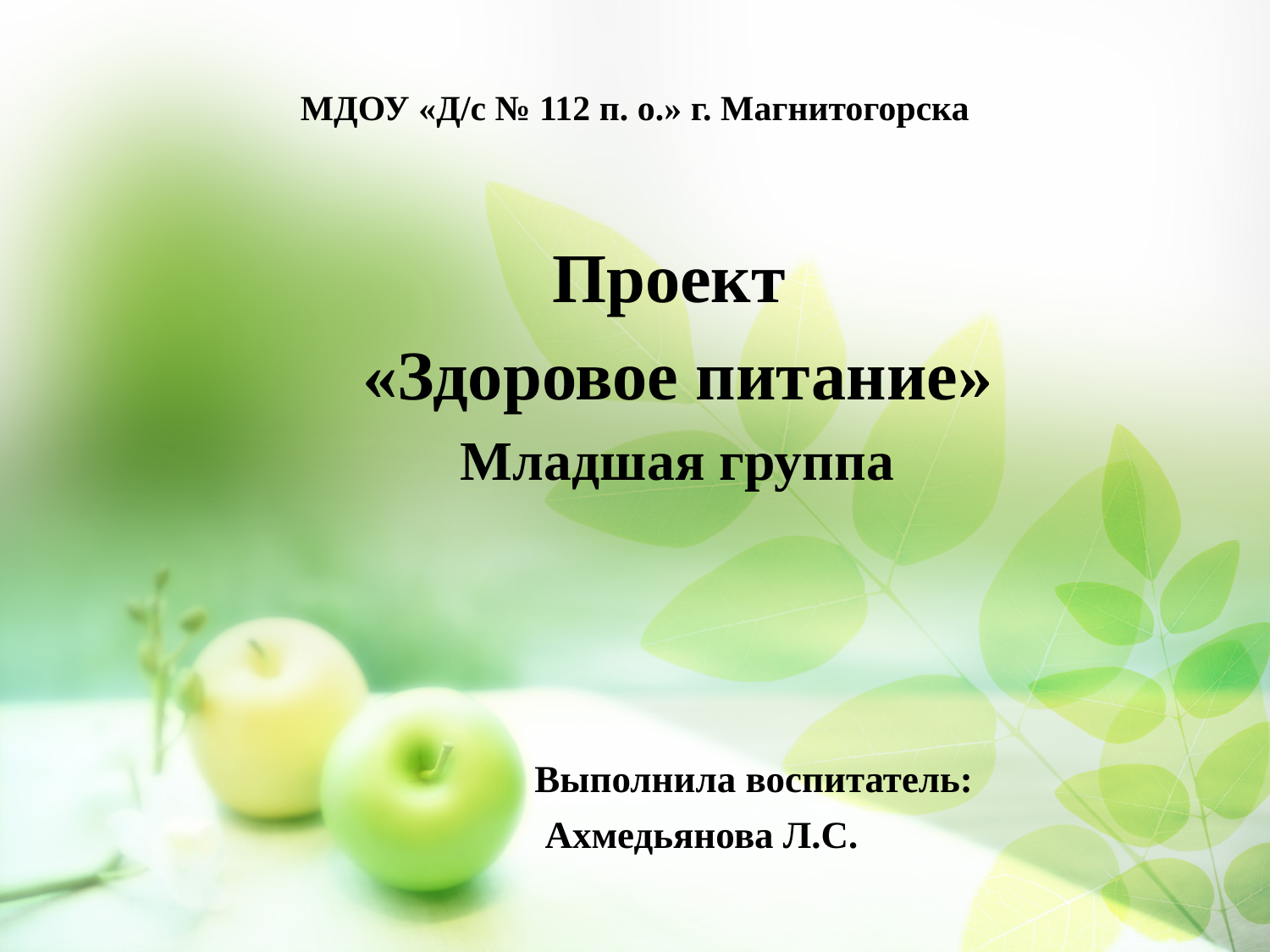

# МДОУ «Д/с № 112 п. о.» г. Магнитогорска
Проект
«Здоровое питание»
Младшая группа

            Выполнила воспитатель:
     Ахмедьянова Л.С.